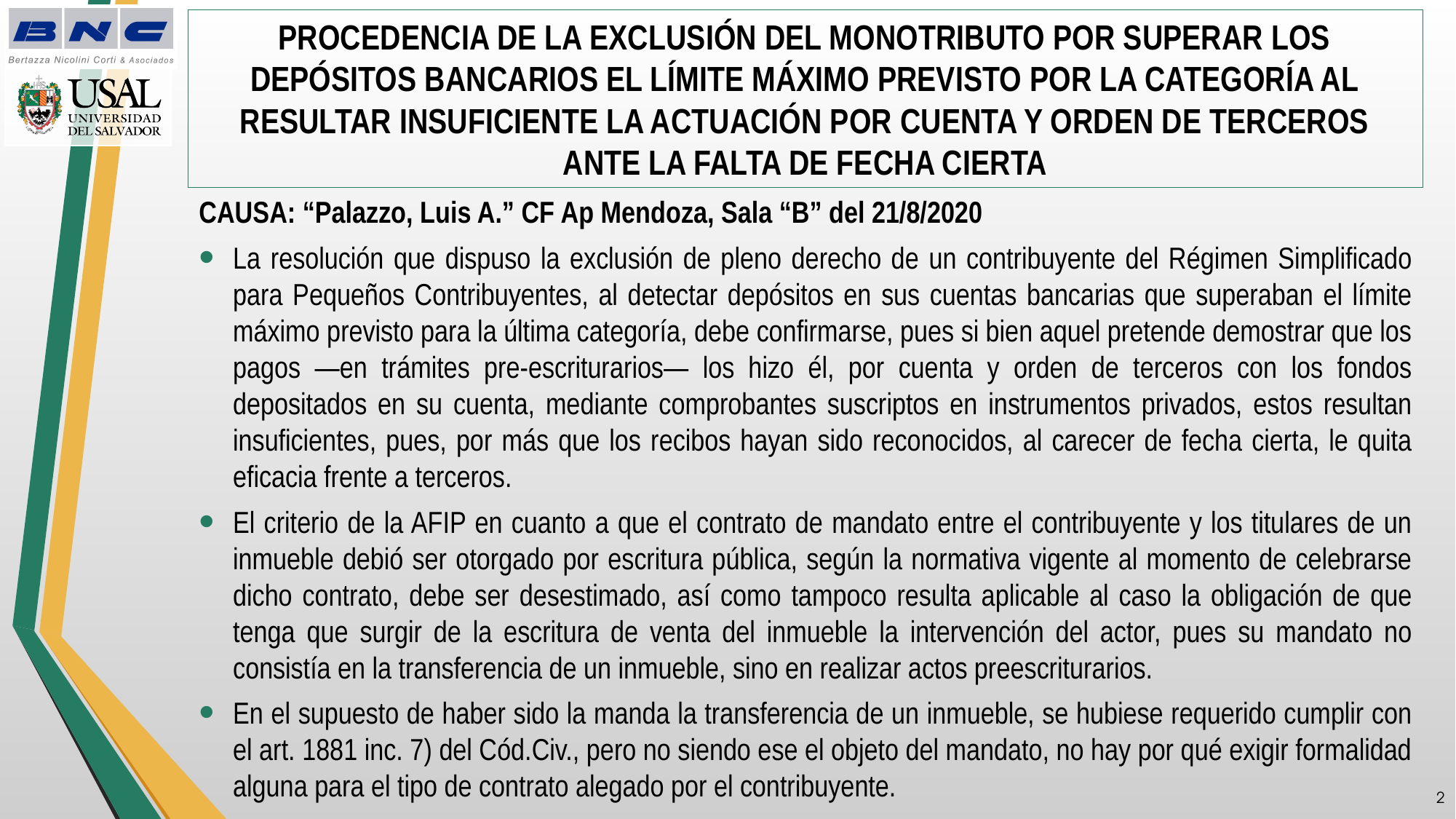

# PROCEDENCIA DE LA EXCLUSIÓN DEL MONOTRIBUTO POR SUPERAR LOS DEPÓSITOS BANCARIOS EL LÍMITE MÁXIMO PREVISTO POR LA CATEGORÍA AL RESULTAR INSUFICIENTE LA ACTUACIÓN POR CUENTA Y ORDEN DE TERCEROS ANTE LA FALTA DE FECHA CIERTA
CAUSA: “Palazzo, Luis A.” CF Ap Mendoza, Sala “B” del 21/8/2020
La resolución que dispuso la exclusión de pleno derecho de un contribuyente del Régimen Simplificado para Pequeños Contribuyentes, al detectar depósitos en sus cuentas bancarias que superaban el límite máximo previsto para la última categoría, debe confirmarse, pues si bien aquel pretende demostrar que los pagos —en trámites pre-escriturarios— los hizo él, por cuenta y orden de terceros con los fondos depositados en su cuenta, mediante comprobantes suscriptos en instrumentos privados, estos resultan insuficientes, pues, por más que los recibos hayan sido reconocidos, al carecer de fecha cierta, le quita eficacia frente a terceros.
El criterio de la AFIP en cuanto a que el contrato de mandato entre el contribuyente y los titulares de un inmueble debió ser otorgado por escritura pública, según la normativa vigente al momento de celebrarse dicho contrato, debe ser desestimado, así como tampoco resulta aplicable al caso la obligación de que tenga que surgir de la escritura de venta del inmueble la intervención del actor, pues su mandato no consistía en la transferencia de un inmueble, sino en realizar actos pre­escriturarios.
En el supuesto de haber sido la manda la transferencia de un inmueble, se hubiese requerido cumplir con el art. 1881 inc. 7) del Cód.Civ., pero no siendo ese el objeto del mandato, no hay por qué exigir formalidad alguna para el tipo de contrato alegado por el contribuyente.
2